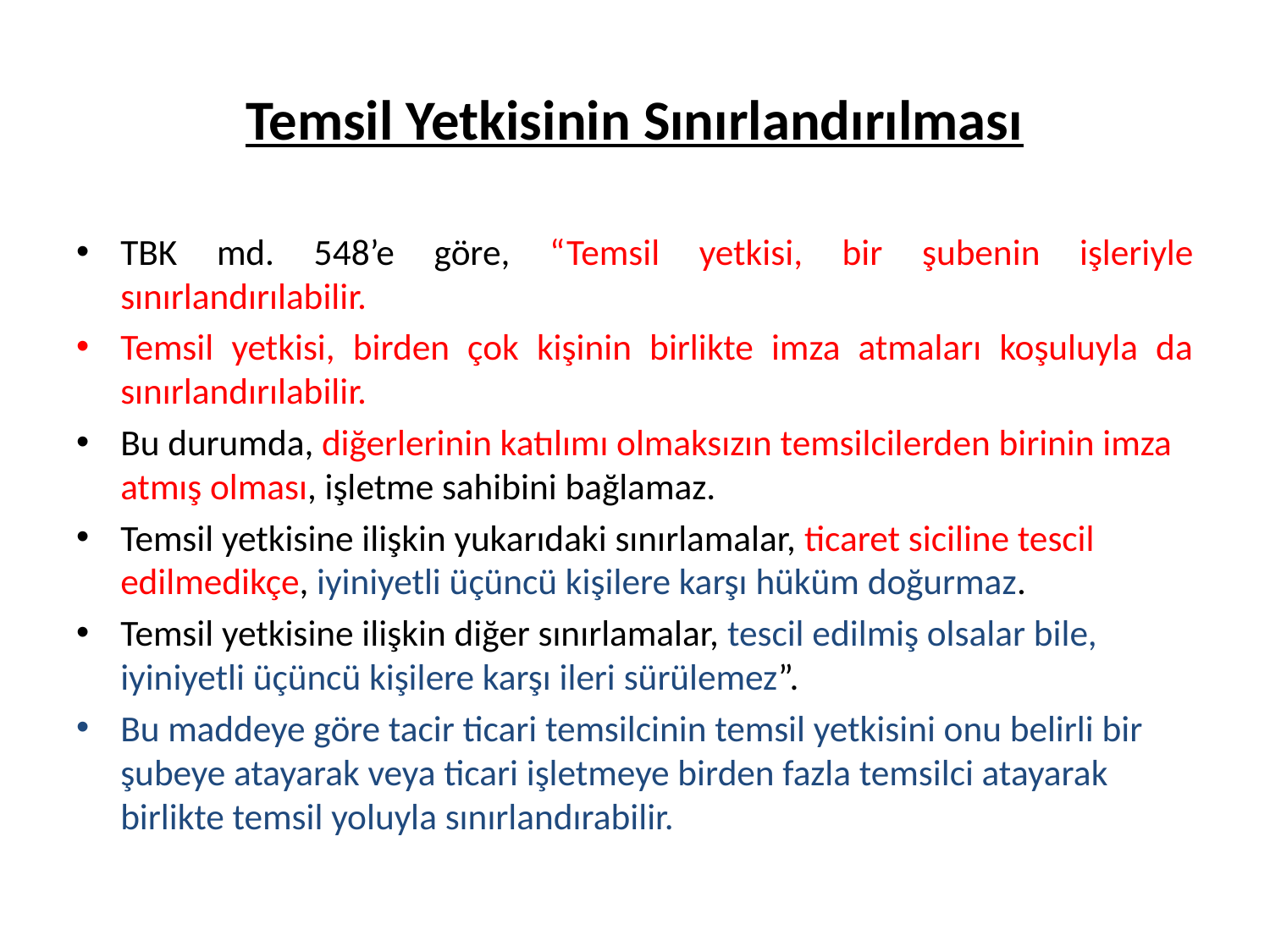

# Temsil Yetkisinin Sınırlandırılması
TBK md. 548’e göre, “Temsil yetkisi, bir şubenin işleriyle sınırlandırılabilir.
Temsil yetkisi, birden çok kişinin birlikte imza atmaları koşuluyla da sınırlandırılabilir.
Bu durumda, diğerlerinin katılımı olmaksızın temsilcilerden birinin imza atmış olması, işletme sahibini bağlamaz.
Temsil yetkisine ilişkin yukarıdaki sınırlamalar, ticaret siciline tescil edilmedikçe, iyiniyetli üçüncü kişilere karşı hüküm doğurmaz.
Temsil yetkisine ilişkin diğer sınırlamalar, tescil edilmiş olsalar bile, iyiniyetli üçüncü kişilere karşı ileri sürülemez”.
Bu maddeye göre tacir ticari temsilcinin temsil yetkisini onu belirli bir şubeye atayarak veya ticari işletmeye birden fazla temsilci atayarak birlikte temsil yoluyla sınırlandırabilir.